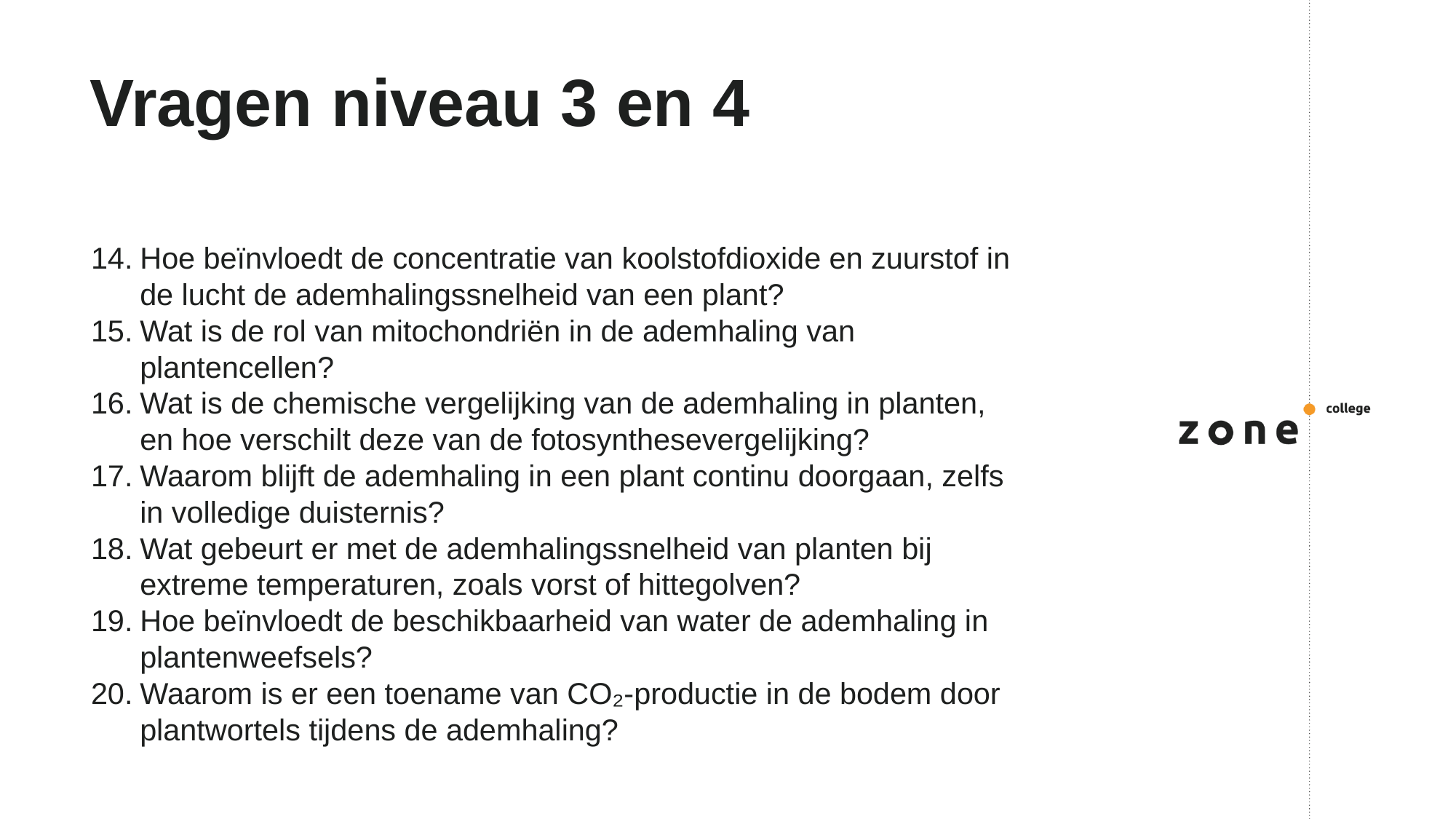

# Vragen niveau 3 en 4
Hoe beïnvloedt de concentratie van koolstofdioxide en zuurstof in de lucht de ademhalingssnelheid van een plant?
Wat is de rol van mitochondriën in de ademhaling van plantencellen?
Wat is de chemische vergelijking van de ademhaling in planten, en hoe verschilt deze van de fotosynthesevergelijking?
Waarom blijft de ademhaling in een plant continu doorgaan, zelfs in volledige duisternis?
Wat gebeurt er met de ademhalingssnelheid van planten bij extreme temperaturen, zoals vorst of hittegolven?
Hoe beïnvloedt de beschikbaarheid van water de ademhaling in plantenweefsels?
Waarom is er een toename van CO₂-productie in de bodem door plantwortels tijdens de ademhaling?